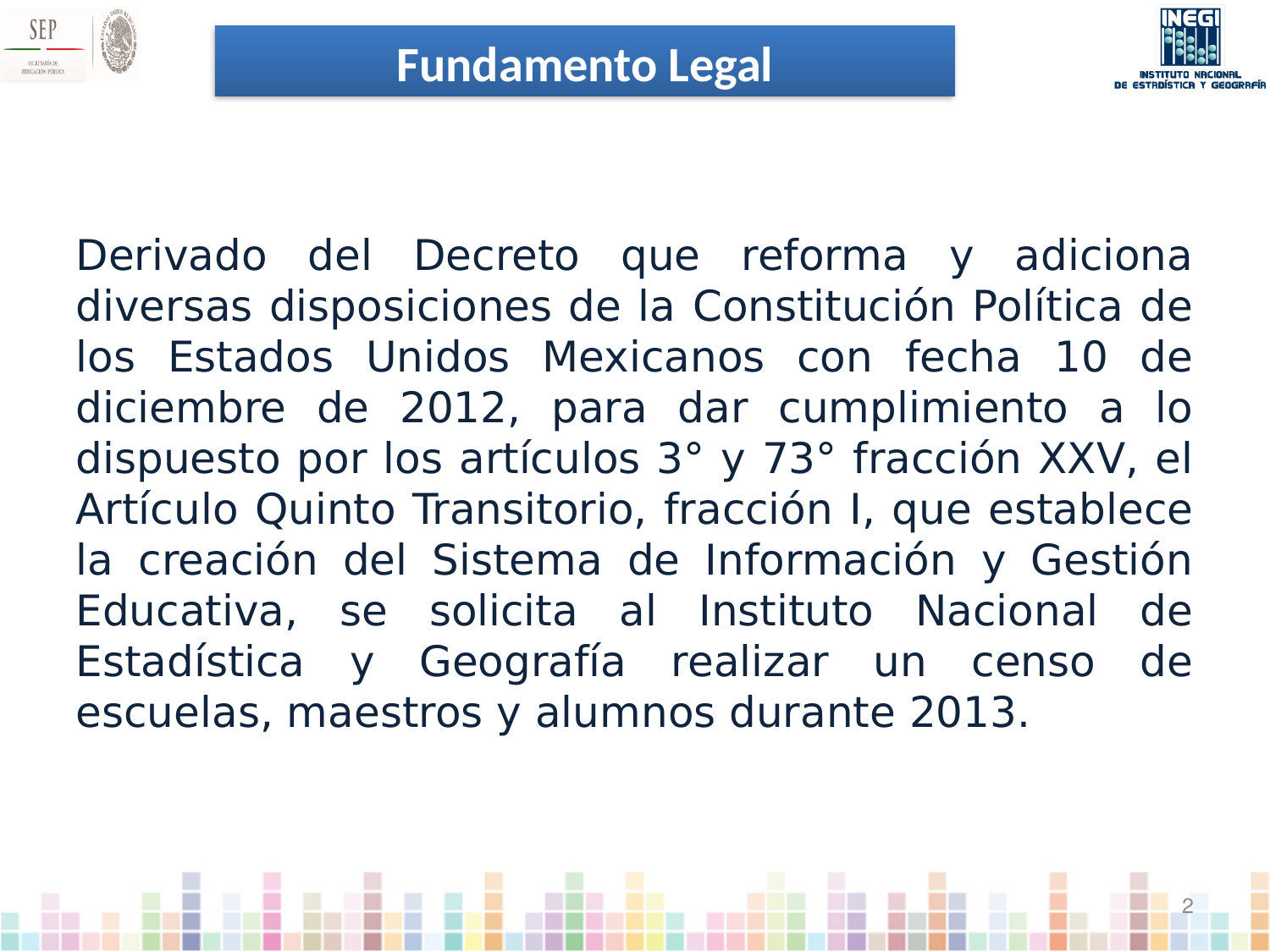

Fundamento Legal
Derivado del Decreto que reforma y adiciona diversas disposiciones de la Constitución Política de los Estados Unidos Mexicanos con fecha 10 de diciembre de 2012, para dar cumplimiento a lo dispuesto por los artículos 3° y 73° fracción XXV, el Artículo Quinto Transitorio, fracción I, que establece la creación del Sistema de Información y Gestión Educativa, se solicita al Instituto Nacional de Estadística y Geografía realizar un censo de escuelas, maestros y alumnos durante 2013.
2